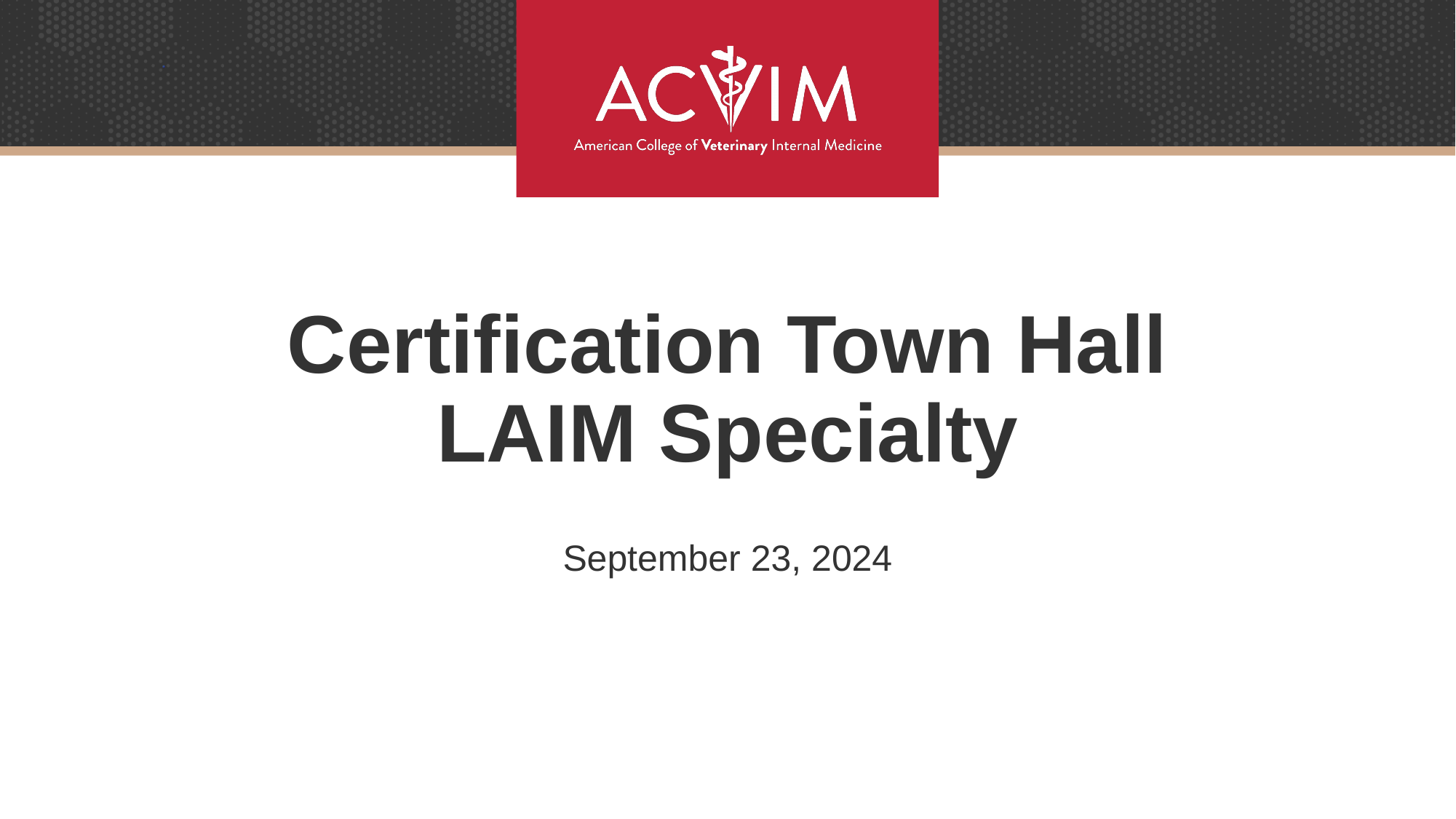

# Certification Town Hall LAIM Specialty
September 23, 2024